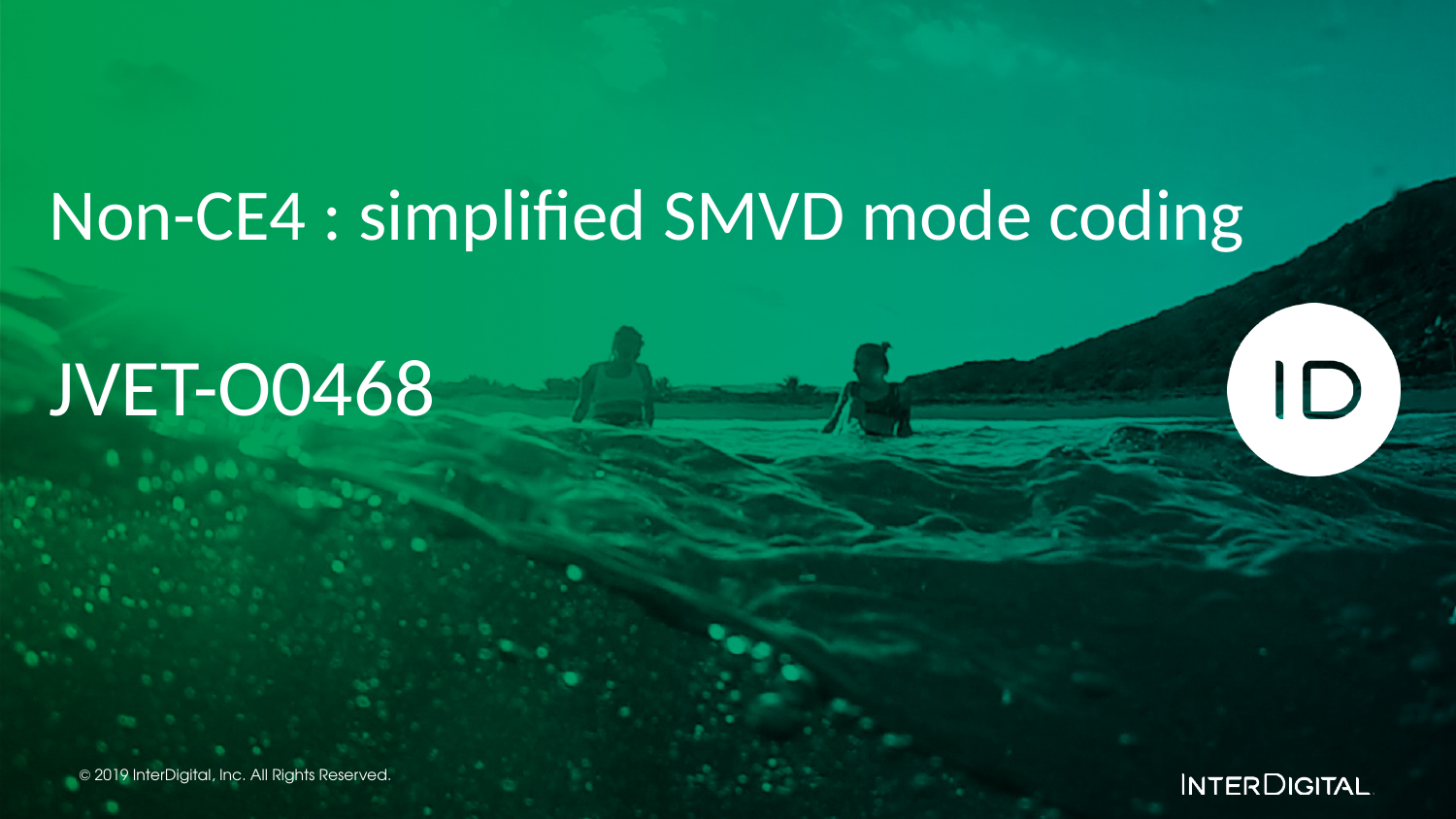

Non-CE4 : simplified SMVD mode coding

JVET-O0468